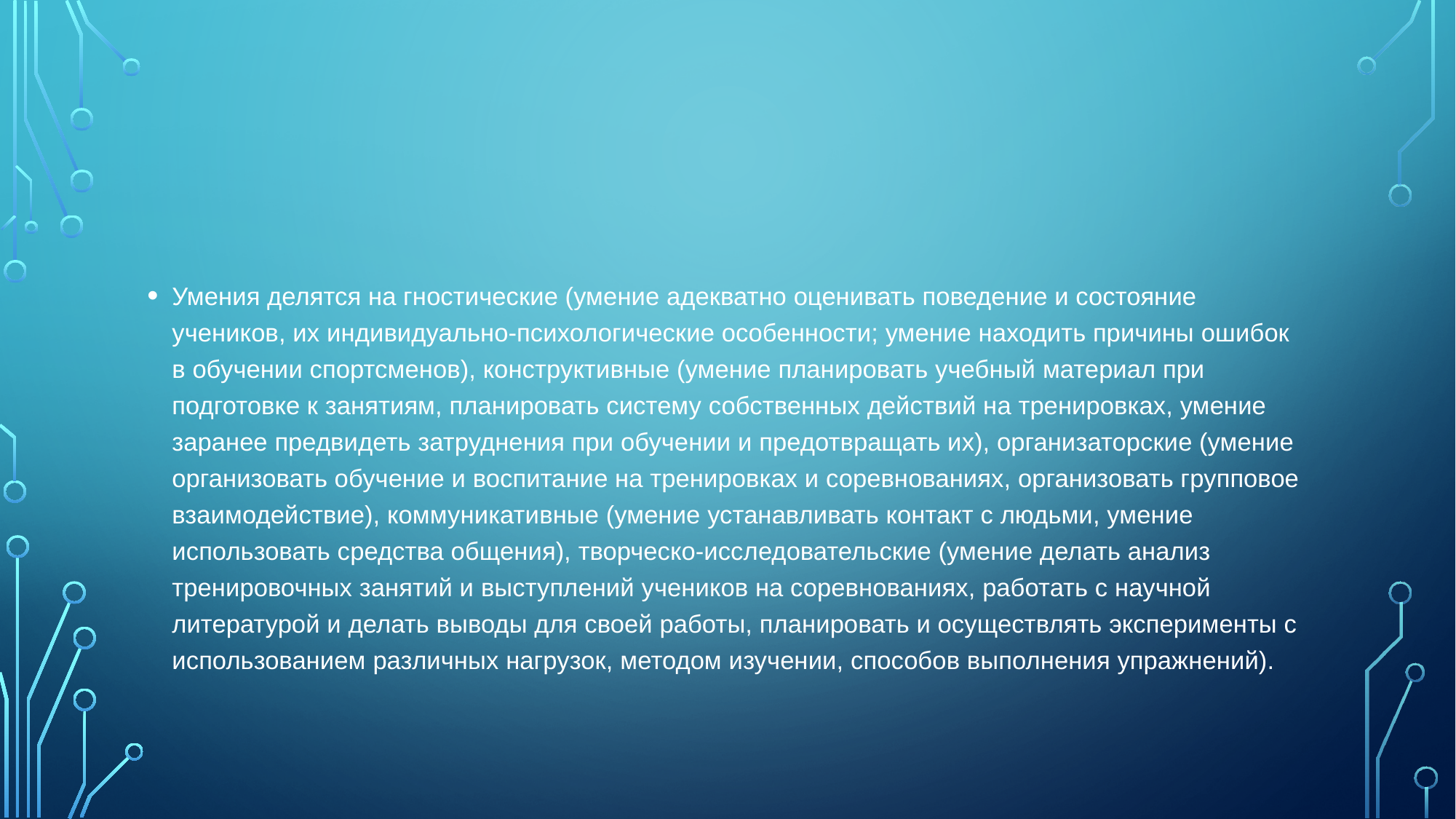

Умения делятся на гностические (умение адекватно оценивать поведение и состояние учеников, их индивидуально-психологические особенности; умение находить причины ошибок в обучении спортсменов), конструктивные (умение планировать учебный материал при подготовке к занятиям, планировать систему собственных действий на тренировках, умение заранее предвидеть затруднения при обучении и предотвращать их), организаторские (умение организовать обучение и воспитание на тренировках и соревнованиях, организовать групповое взаимодействие), коммуникативные (умение устанавливать контакт с людьми, умение использовать средства общения), творческо-исследовательские (умение делать анализ тренировочных занятий и выступлений учеников на соревнованиях, работать с научной литературой и делать выводы для своей работы, планировать и осуществлять эксперименты с использованием различных нагрузок, методом изучении, способов выполнения упражнений).